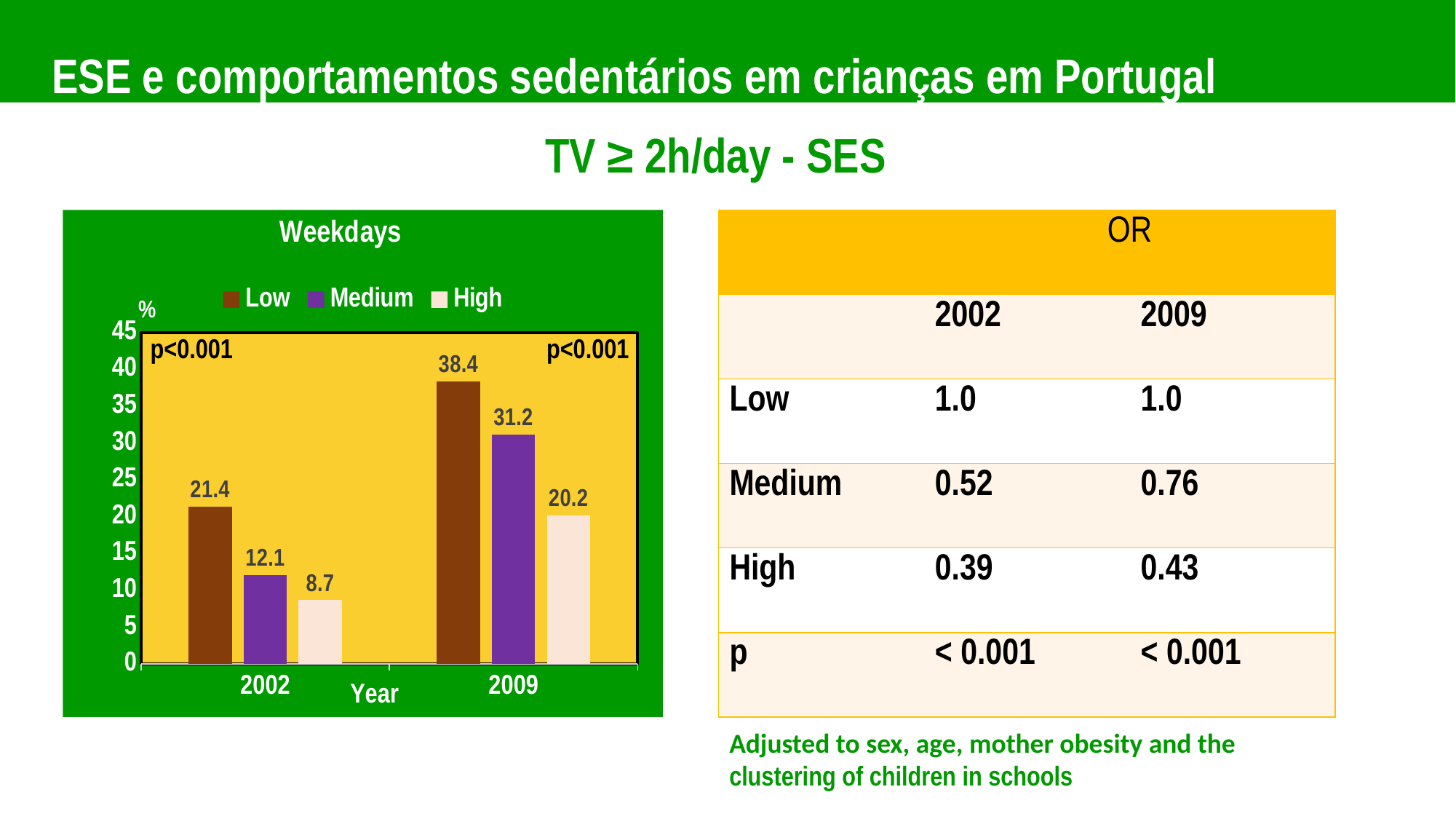

ESE e comportamentos sedentários em crianças em Portugal
TV ≥ 2h/day - SES

### Chart: Weekdays

| Category | Low | Medium | High |
|---|---|---|---|
| 2002 | 21.4 | 12.1 | 8.700000000000001 |
| 2009 | 38.4 | 31.2 | 20.2 |
|  | OR |  |
| --- | --- | --- |
|  | 2002 | 2009 |
| Low | 1.0 | 1.0 |
| Medium | 0.52 | 0.76 |
| High | 0.39 | 0.43 |
| p | < 0.001 | < 0.001 |
p<0.001
p<0.001
Adjusted to sex, age, mother obesity and the  clustering of children in schools